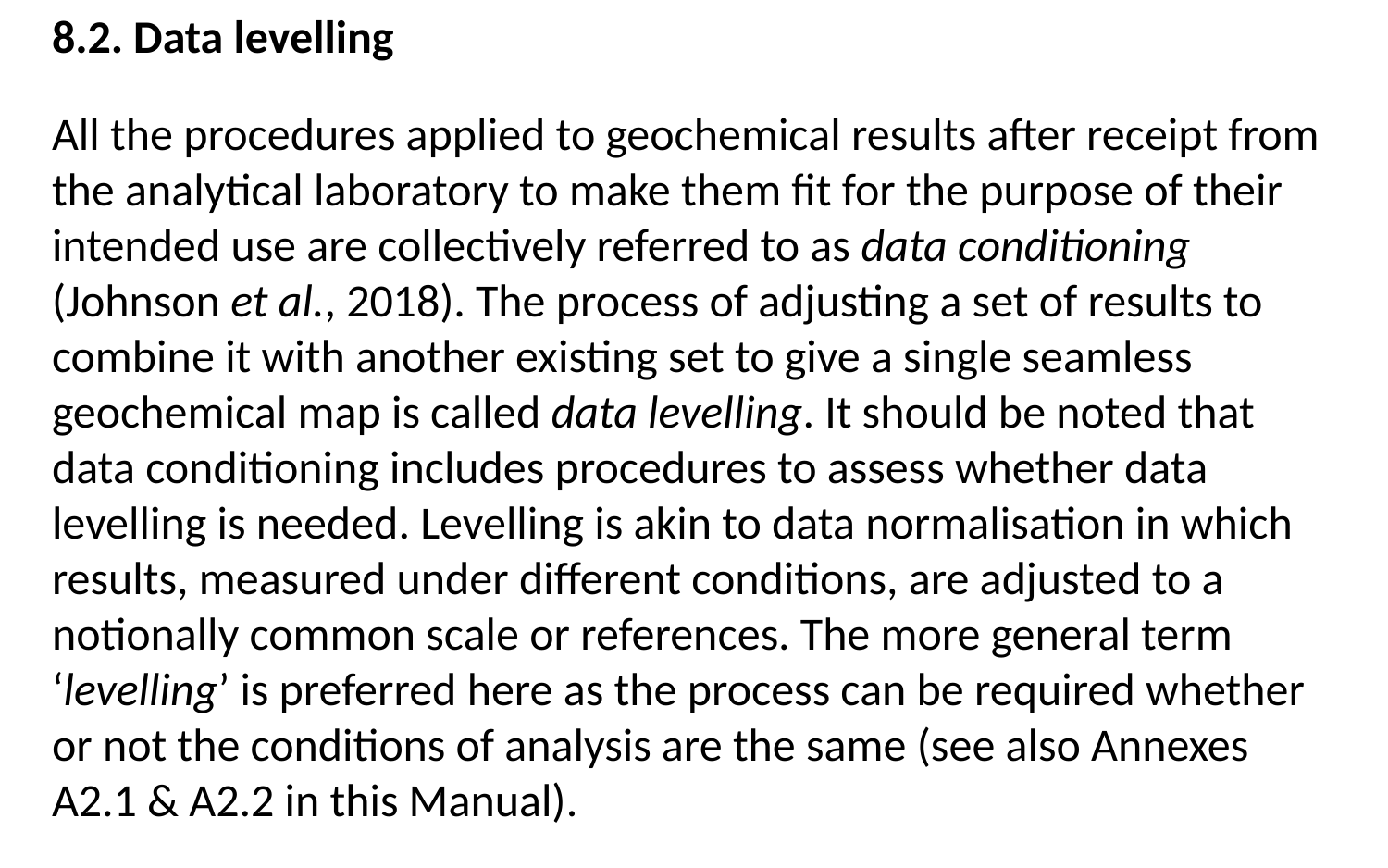

8.2. Data levelling

All the procedures applied to geochemical results after receipt from the analytical laboratory to make them fit for the purpose of their intended use are collectively referred to as data conditioning (Johnson et al., 2018). The process of adjusting a set of results to combine it with another existing set to give a single seamless geochemical map is called data levelling. It should be noted that data conditioning includes procedures to assess whether data levelling is needed. Levelling is akin to data normalisation in which results, measured under different conditions, are adjusted to a notionally common scale or references. The more general term ‘levelling’ is preferred here as the process can be required whether or not the conditions of analysis are the same (see also Annexes A2.1 & A2.2 in this Manual).